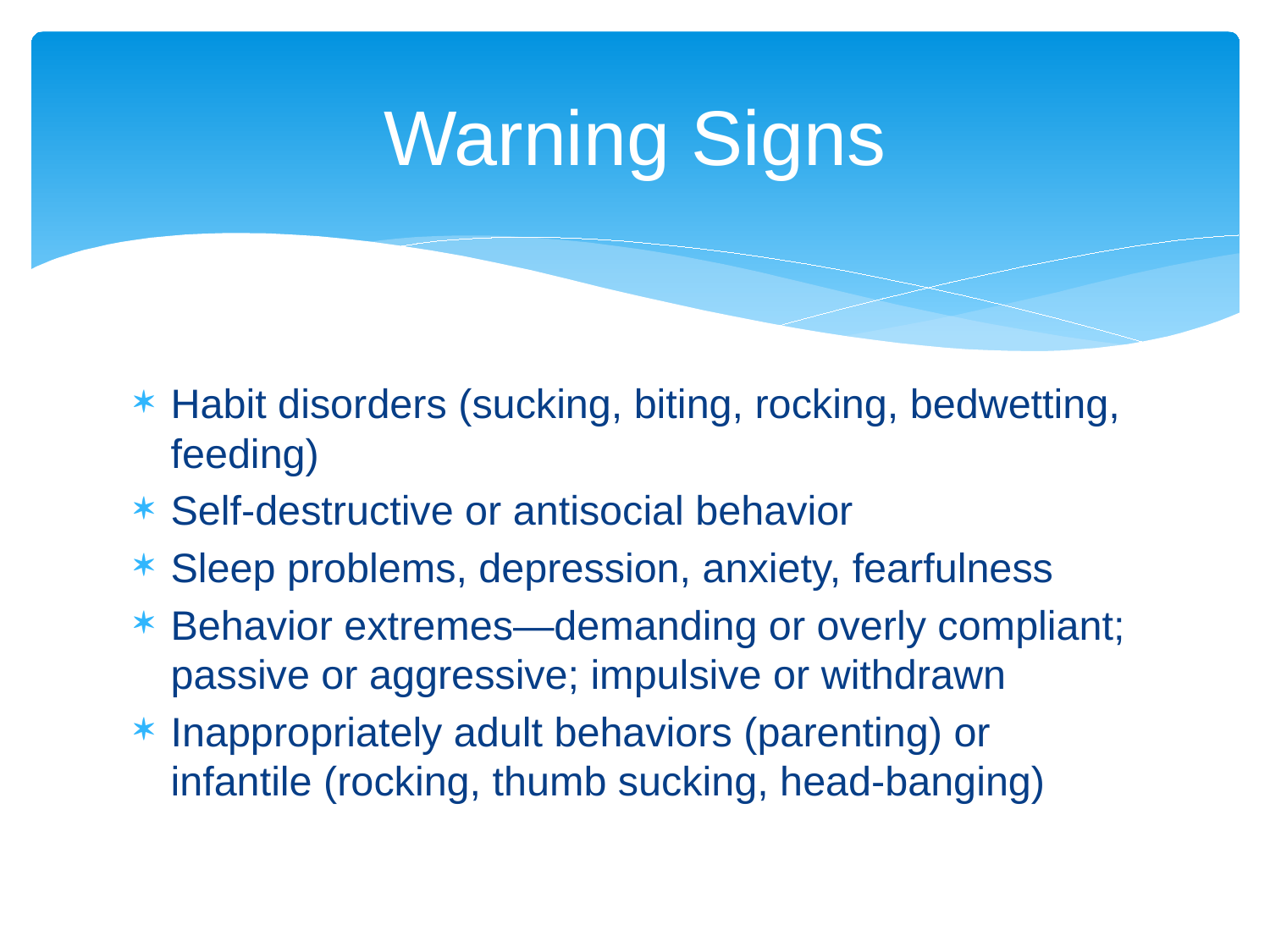

# Warning Signs
Habit disorders (sucking, biting, rocking, bedwetting, feeding)
Self-destructive or antisocial behavior
Sleep problems, depression, anxiety, fearfulness
Behavior extremes—demanding or overly compliant; passive or aggressive; impulsive or withdrawn
Inappropriately adult behaviors (parenting) or infantile (rocking, thumb sucking, head-banging)